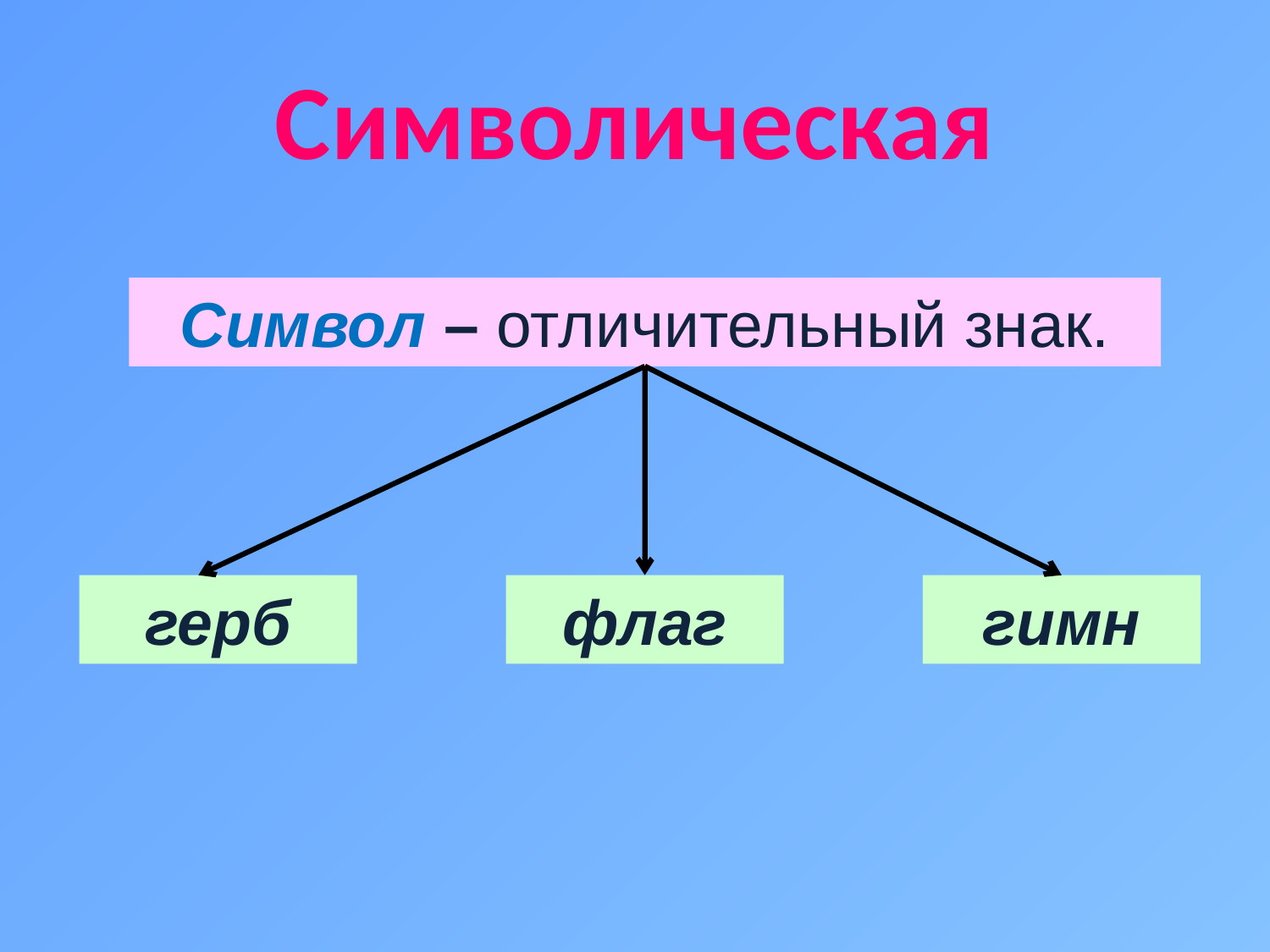

# Символическая
Символ – отличительный знак.
герб
флаг
гимн